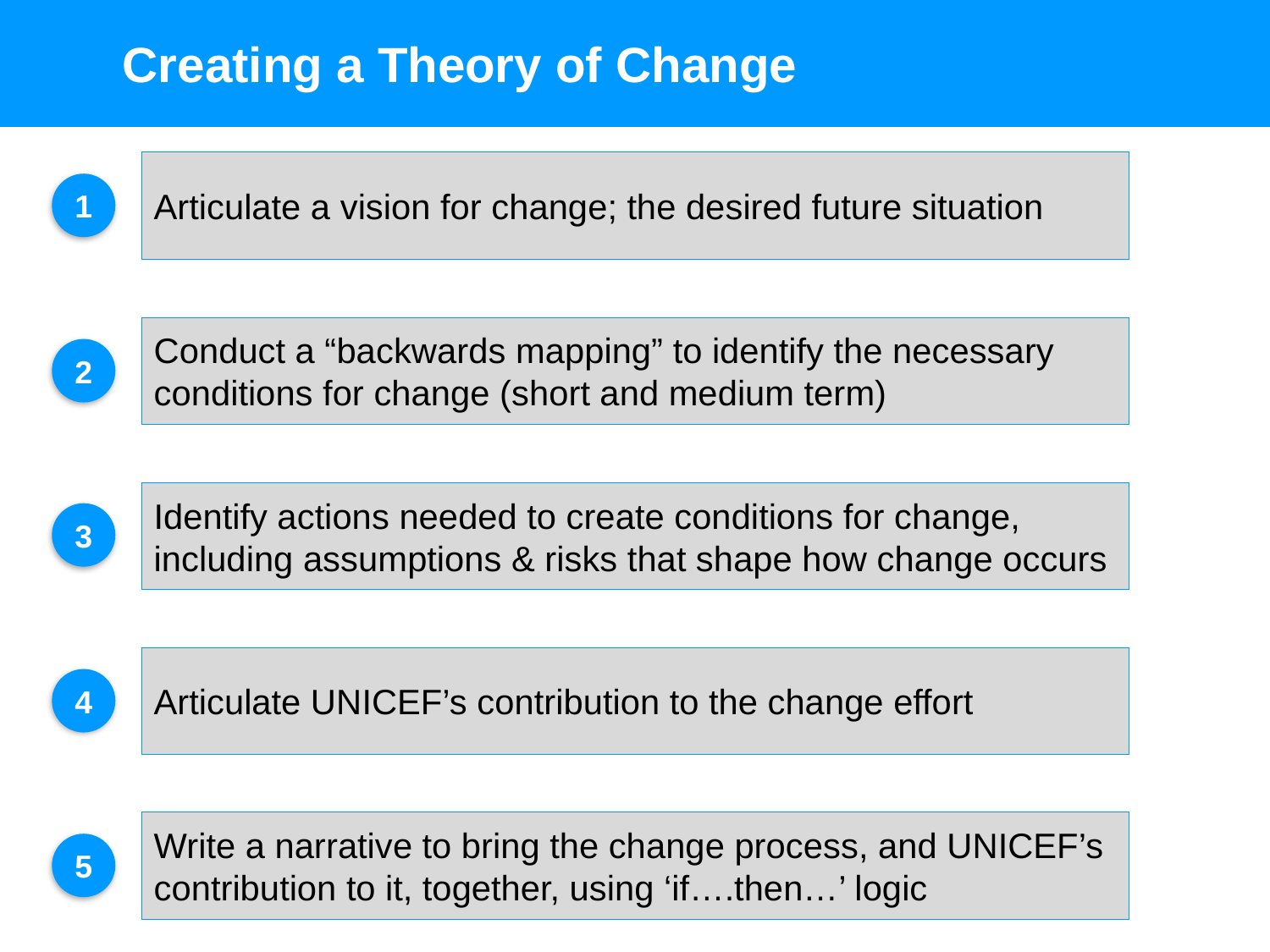

Creating a Theory of Change
Articulate a vision for change; the desired future situation
1
Conduct a “backwards mapping” to identify the necessary conditions for change (short and medium term)
2

Identify actions needed to create conditions for change, including assumptions & risks that shape how change occurs
3
Articulate UNICEF’s contribution to the change effort
4
Write a narrative to bring the change process, and UNICEF’s contribution to it, together, using ‘if….then…’ logic
5